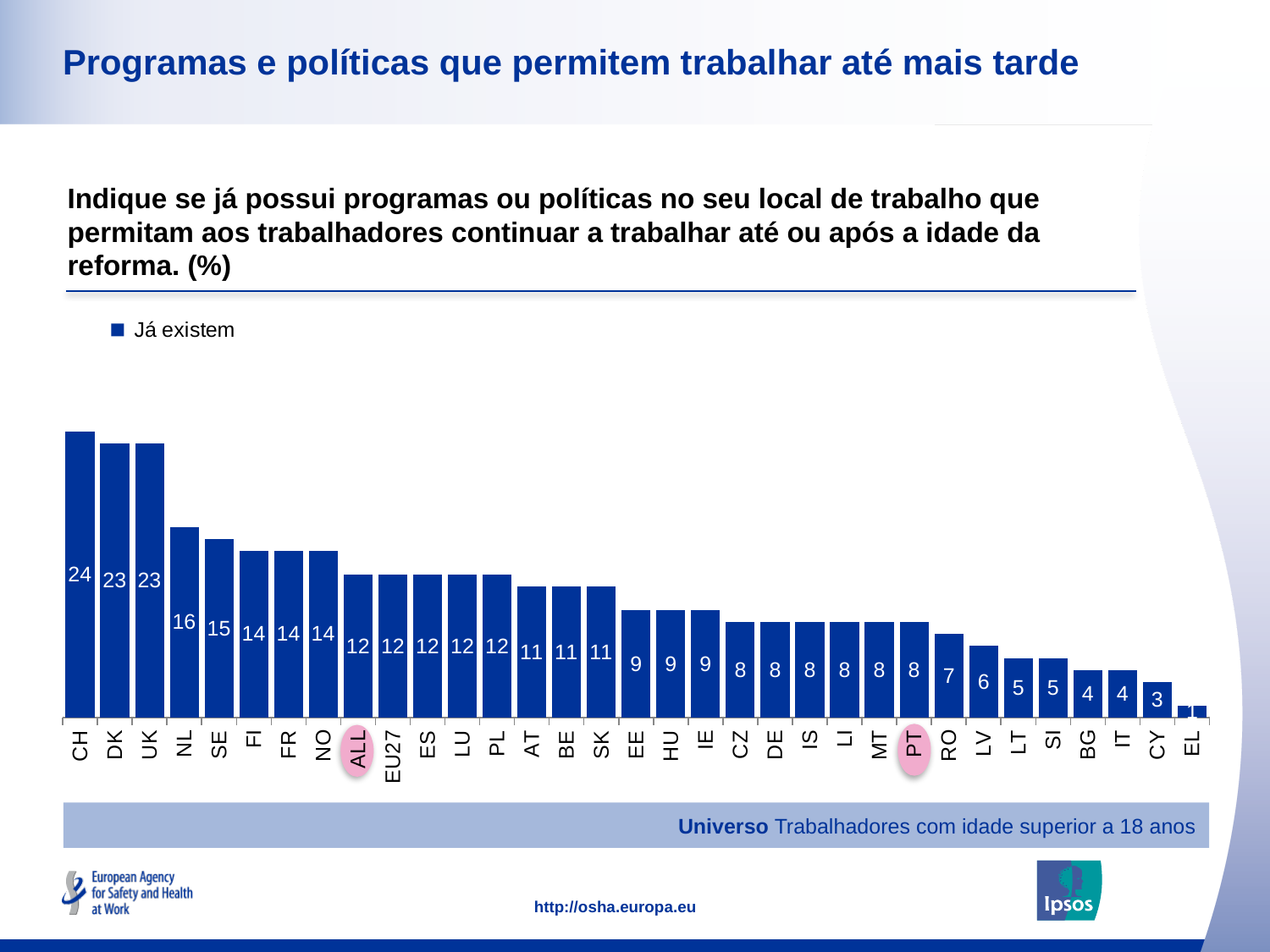

### Chart: Ipsos Ribbon Rules

| Category |  |
|---|---|
# Programas e políticas que permitem trabalhar até mais tarde
Indique se já possui programas ou políticas no seu local de trabalho que permitam aos trabalhadores continuar a trabalhar até ou após a idade da reforma. (%)

### Chart

| Category |  Já existem |
|---|---|
| CH | 24.0 |
| DK | 23.0 |
| UK | 23.0 |
| NL | 16.0 |
| SE | 15.0 |
| FI | 14.0 |
| FR | 14.0 |
| NO | 14.0 |
| ALL | 12.0 |
| EU27 | 12.0 |
| ES | 12.0 |
| LU | 12.0 |
| PL | 12.0 |
| AT | 11.0 |
| BE | 11.0 |
| SK | 11.0 |
| EE | 9.0 |
| HU | 9.0 |
| IE | 9.0 |
| CZ | 8.0 |
| DE | 8.0 |
| IS | 8.0 |
| LI | 8.0 |
| MT | 8.0 |
| PT | 8.0 |
| RO | 7.0 |
| LV | 6.0 |
| LT | 5.0 |
| SI | 5.0 |
| BG | 4.0 |
| IT | 4.0 |
| CY | 3.0 |
| EL | 1.0 |

Universo Trabalhadores com idade superior a 18 anos